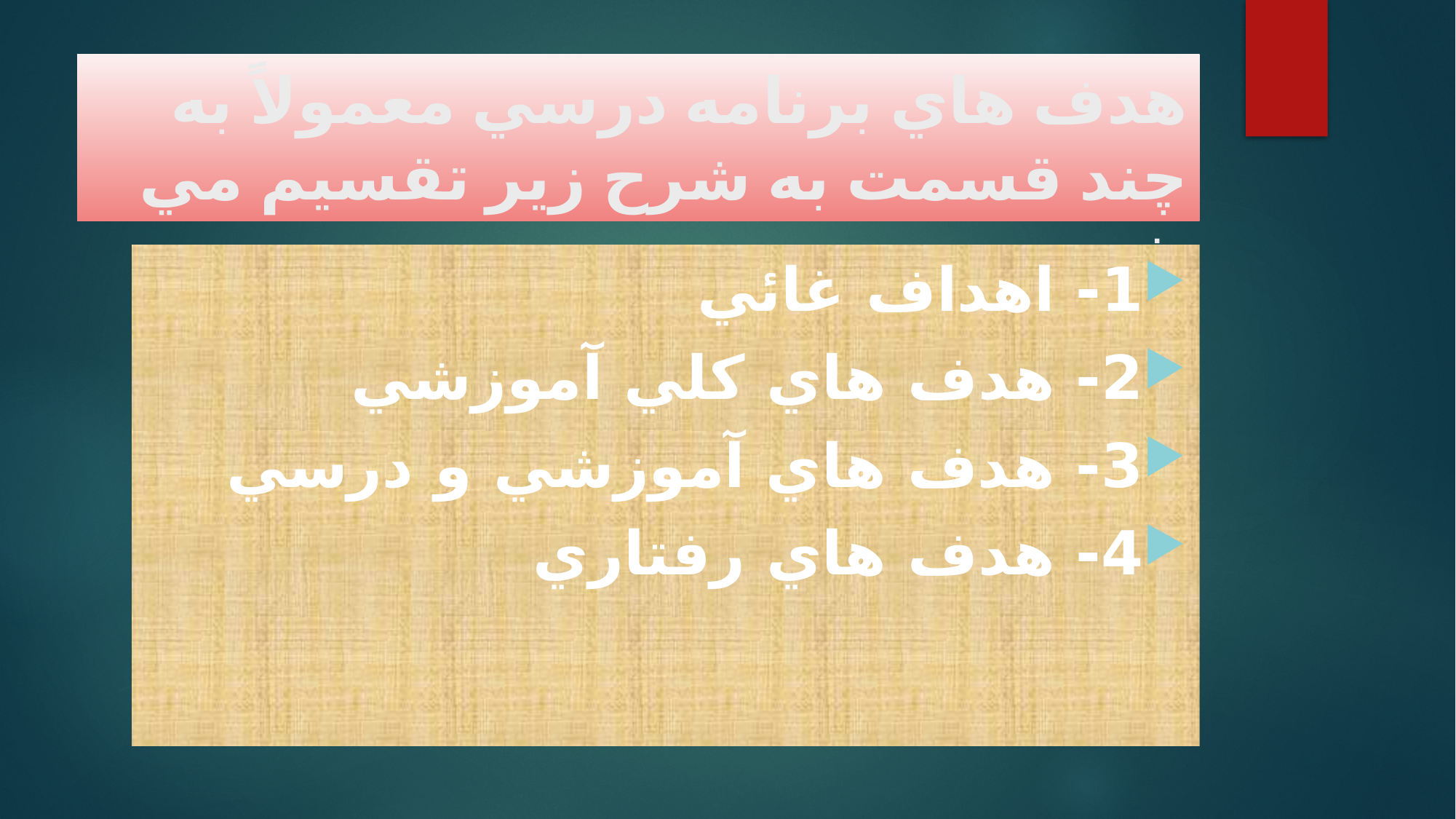

# هدف هاي برنامه درسي معمولاً به چند قسمت به شرح زير تقسيم مي شود .
1- اهداف غائي
2- هدف هاي كلي آموزشي
3- هدف هاي آموزشي و درسي
4- هدف هاي رفتاري